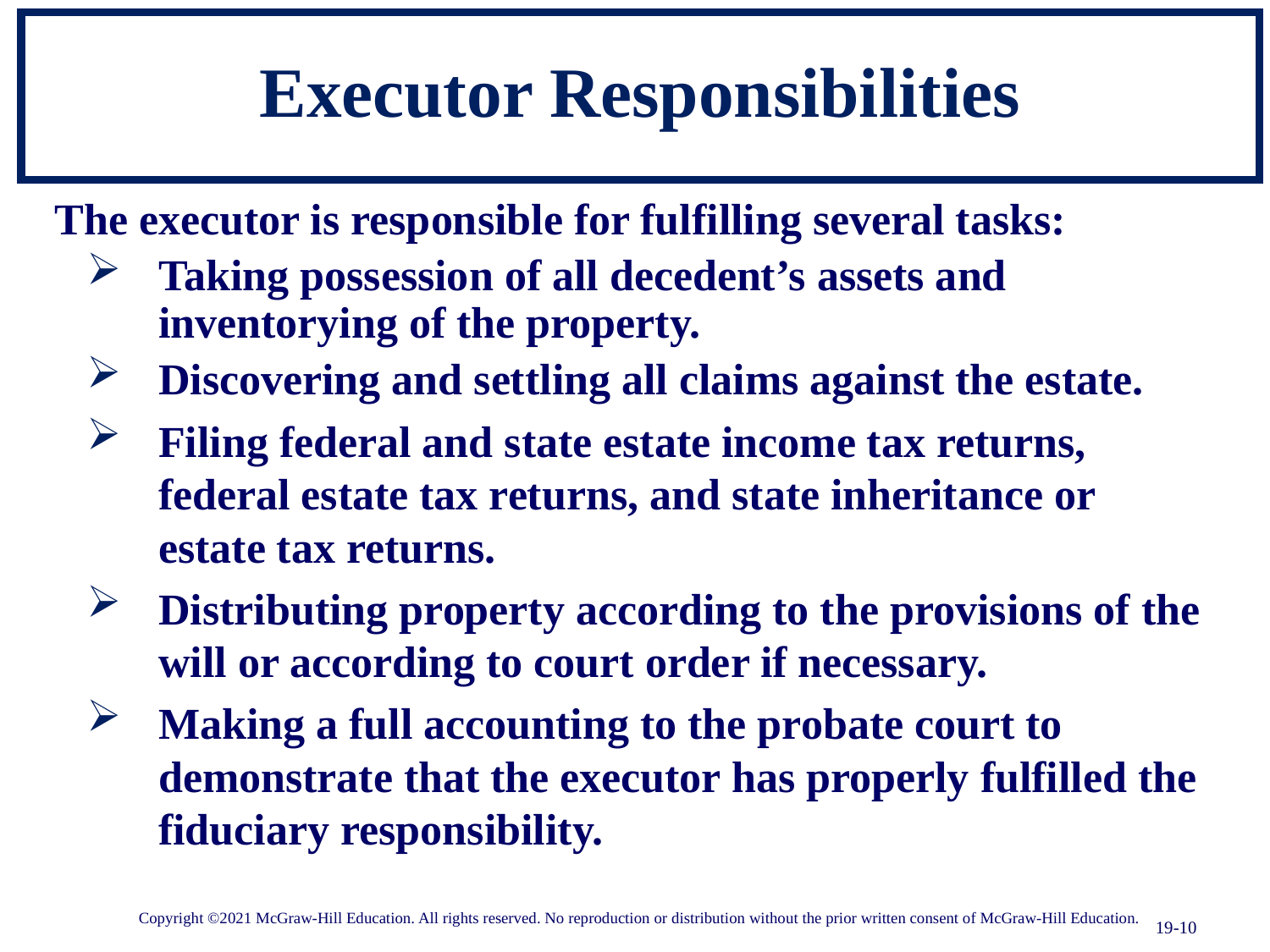

# Executor Responsibilities
The executor is responsible for fulfilling several tasks:
Taking possession of all decedent’s assets and inventorying of the property.
Discovering and settling all claims against the estate.
Filing federal and state estate income tax returns, federal estate tax returns, and state inheritance or estate tax returns.
Distributing property according to the provisions of the will or according to court order if necessary.
Making a full accounting to the probate court to demonstrate that the executor has properly fulfilled the fiduciary responsibility.
Copyright ©2021 McGraw-Hill Education. All rights reserved. No reproduction or distribution without the prior written consent of McGraw-Hill Education.
19-10